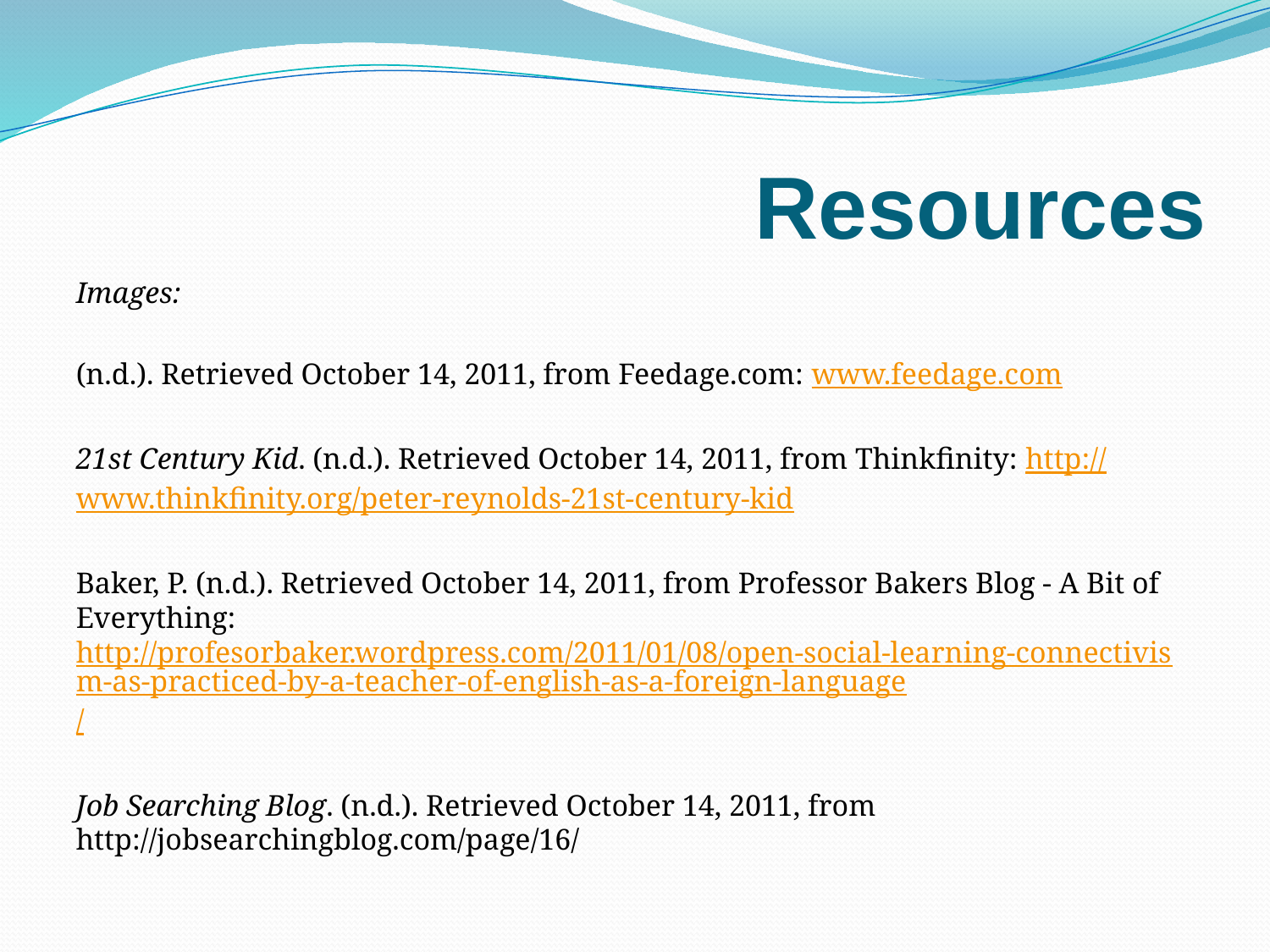

# Resources
Images:

(n.d.). Retrieved October 14, 2011, from Feedage.com: www.feedage.com

21st Century Kid. (n.d.). Retrieved October 14, 2011, from Thinkfinity: http://www.thinkfinity.org/peter-reynolds-21st-century-kid

Baker, P. (n.d.). Retrieved October 14, 2011, from Professor Bakers Blog - A Bit of Everything: http://profesorbaker.wordpress.com/2011/01/08/open-social-learning-connectivism-as-practiced-by-a-teacher-of-english-as-a-foreign-language/

Job Searching Blog. (n.d.). Retrieved October 14, 2011, from http://jobsearchingblog.com/page/16/